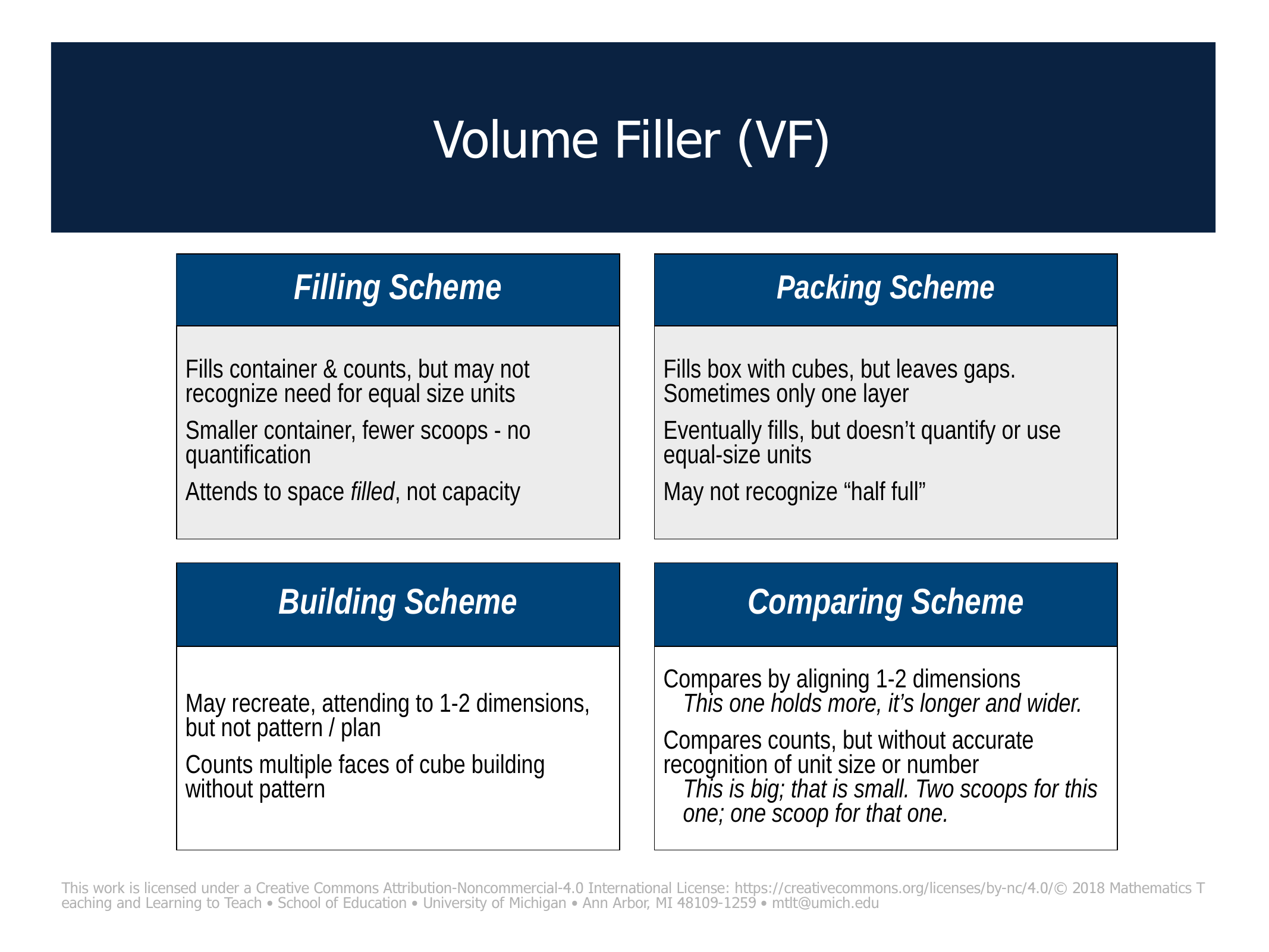

# Volume Filler (VF)

| Filling Scheme |  | Packing Scheme |
| --- | --- | --- |
| Fills container & counts, but may not recognize need for equal size units Smaller container, fewer scoops - no quantification Attends to space filled, not capacity |  | Fills box with cubes, but leaves gaps. Sometimes only one layer Eventually fills, but doesn’t quantify or use equal-size units May not recognize “half full” |
|  |  |  |
| Building Scheme |  | Comparing Scheme |
| May recreate, attending to 1-2 dimensions, but not pattern / plan Counts multiple faces of cube building without pattern |  | Compares by aligning 1-2 dimensions This one holds more, it’s longer and wider. Compares counts, but without accurate recognition of unit size or number This is big; that is small. Two scoops for this one; one scoop for that one. |
This work is licensed under a Creative Commons Attribution-Noncommercial-4.0 International License: https://creativecommons.org/licenses/by-nc/4.0/
© 2018 Mathematics Teaching and Learning to Teach • School of Education • University of Michigan • Ann Arbor, MI 48109-1259 • mtlt@umich.edu